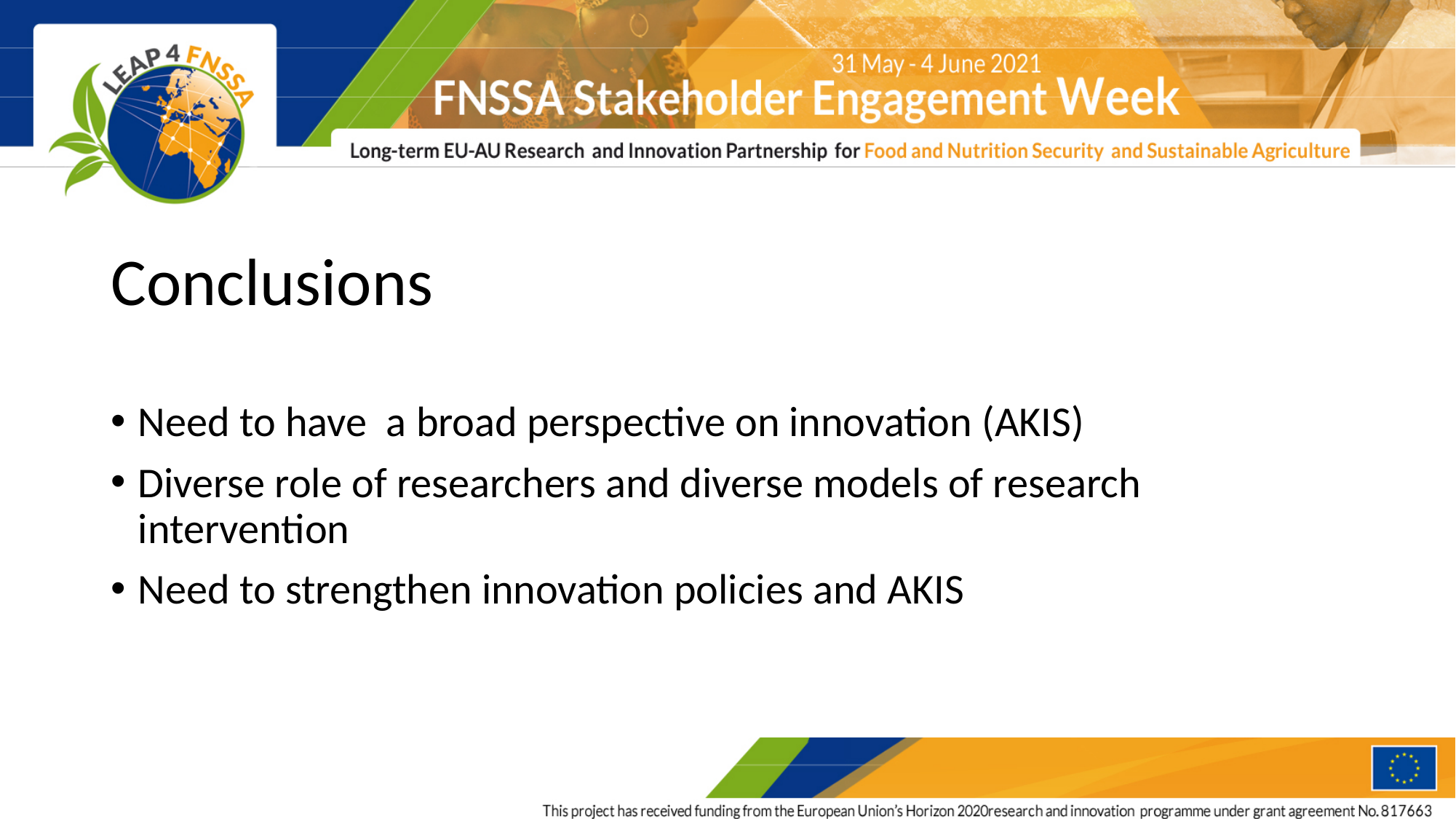

# Conclusions
Need to have  a broad perspective on innovation (AKIS)
Diverse role of researchers and diverse models of research intervention
Need to strengthen innovation policies and AKIS